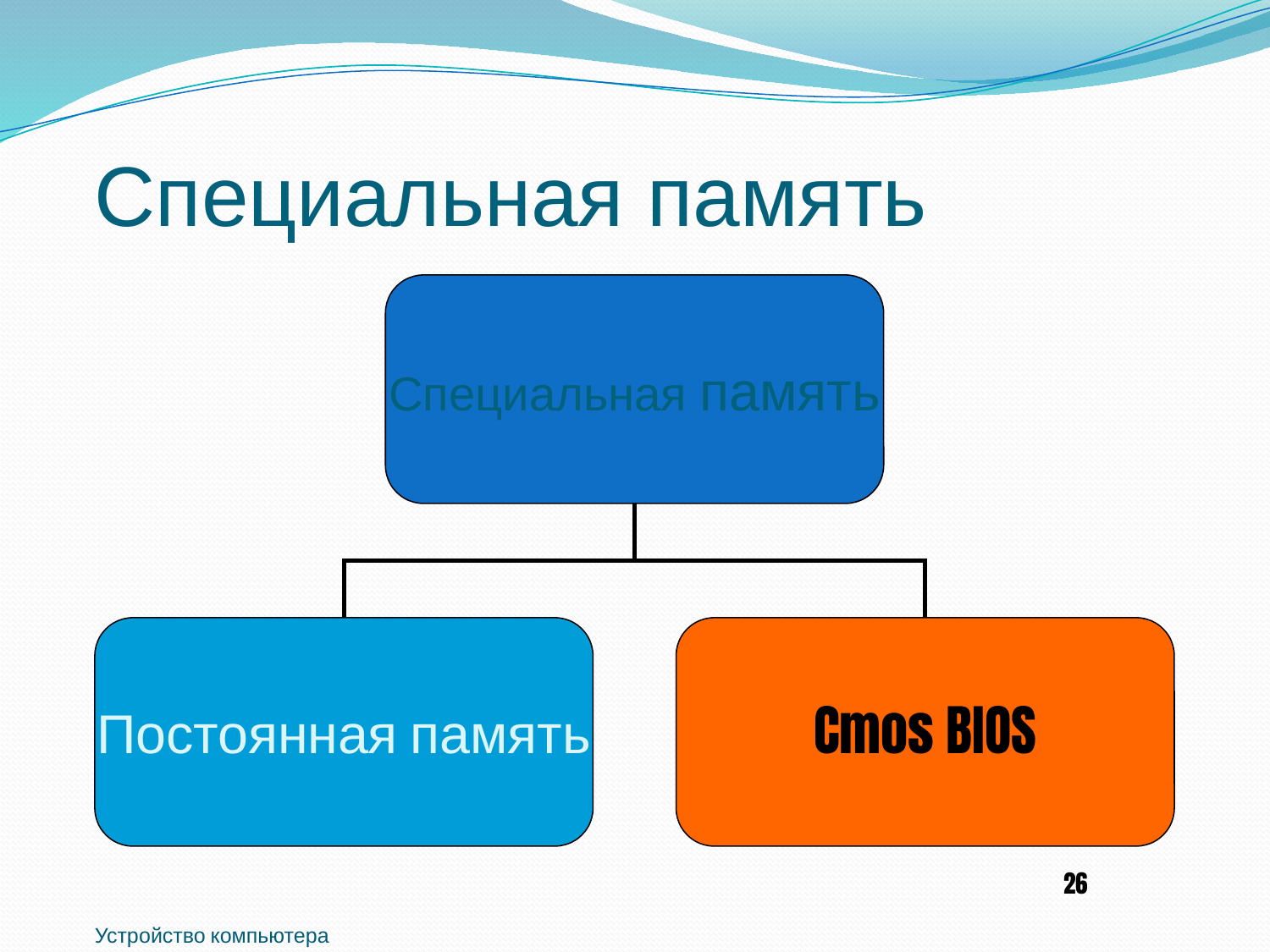

# Специальная память
Специальная память
Постоянная память
Cmos BIOS
26
Устройство компьютера